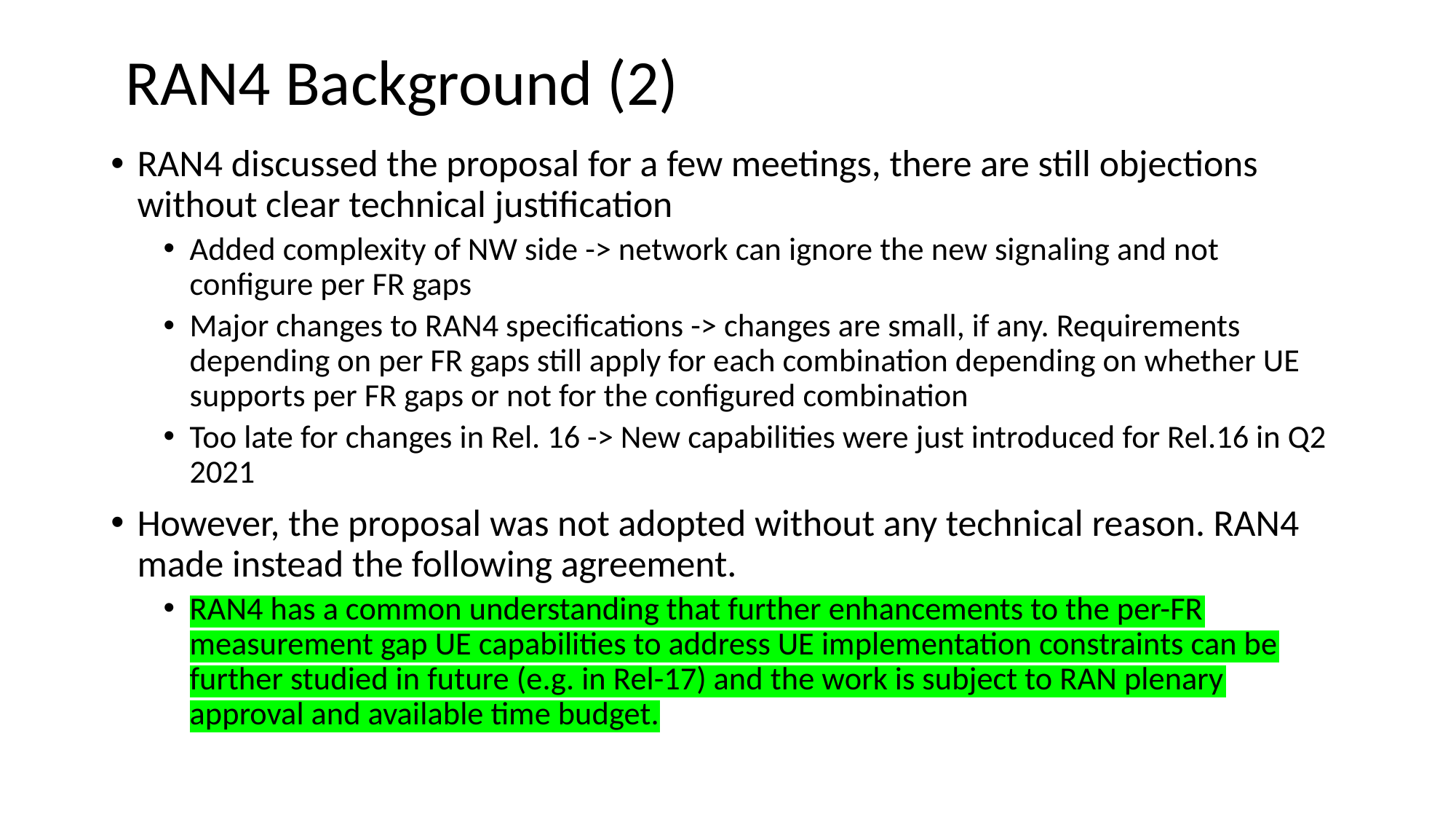

# RAN4 Background (2)
RAN4 discussed the proposal for a few meetings, there are still objections without clear technical justification
Added complexity of NW side -> network can ignore the new signaling and not configure per FR gaps
Major changes to RAN4 specifications -> changes are small, if any. Requirements depending on per FR gaps still apply for each combination depending on whether UE supports per FR gaps or not for the configured combination
Too late for changes in Rel. 16 -> New capabilities were just introduced for Rel.16 in Q2 2021
However, the proposal was not adopted without any technical reason. RAN4 made instead the following agreement.
RAN4 has a common understanding that further enhancements to the per-FR measurement gap UE capabilities to address UE implementation constraints can be further studied in future (e.g. in Rel-17) and the work is subject to RAN plenary approval and available time budget.